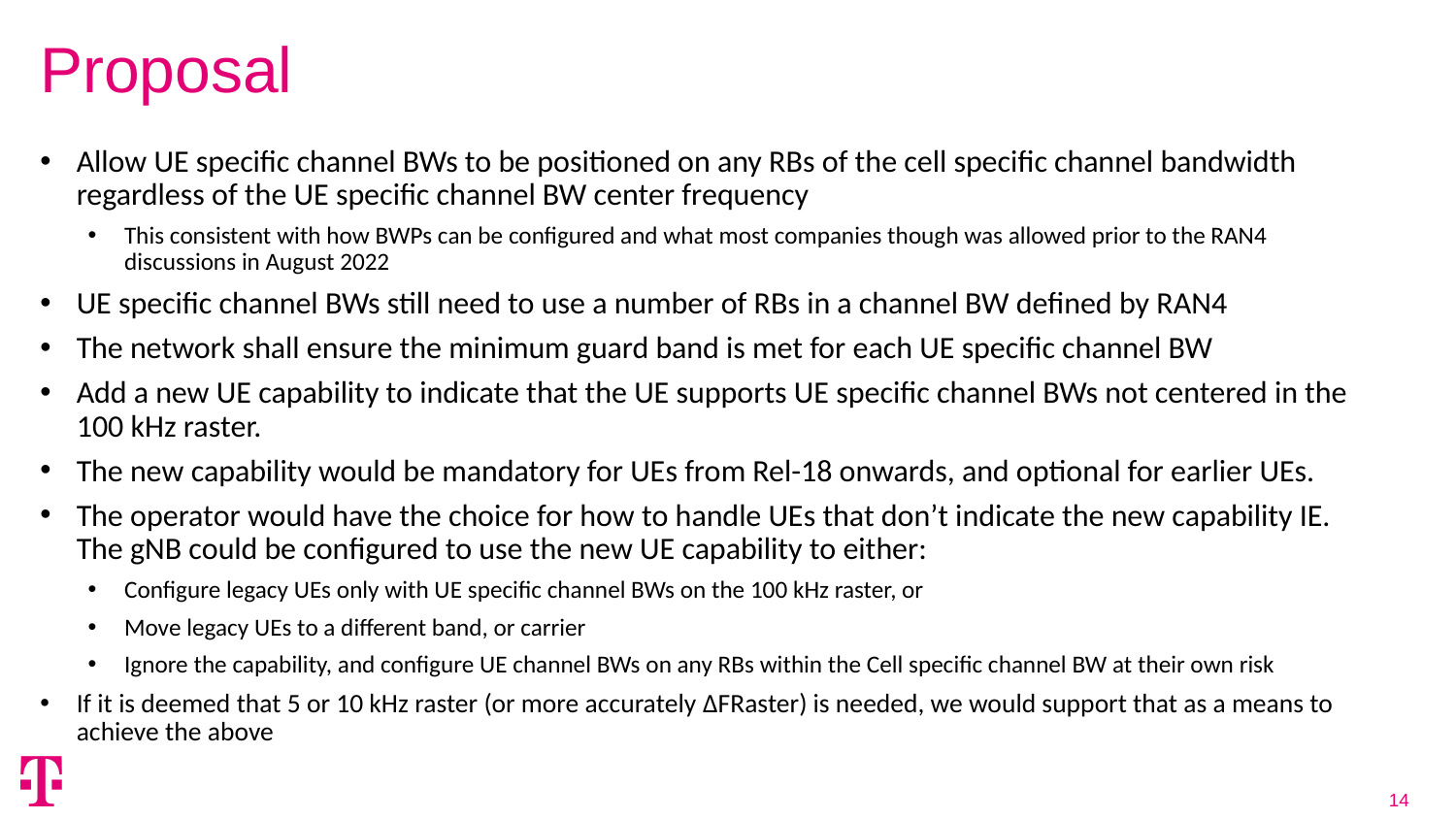

# Proposal
Allow UE specific channel BWs to be positioned on any RBs of the cell specific channel bandwidth regardless of the UE specific channel BW center frequency
This consistent with how BWPs can be configured and what most companies though was allowed prior to the RAN4 discussions in August 2022
UE specific channel BWs still need to use a number of RBs in a channel BW defined by RAN4
The network shall ensure the minimum guard band is met for each UE specific channel BW
Add a new UE capability to indicate that the UE supports UE specific channel BWs not centered in the 100 kHz raster.
The new capability would be mandatory for UEs from Rel-18 onwards, and optional for earlier UEs.
The operator would have the choice for how to handle UEs that don’t indicate the new capability IE. The gNB could be configured to use the new UE capability to either:
Configure legacy UEs only with UE specific channel BWs on the 100 kHz raster, or
Move legacy UEs to a different band, or carrier
Ignore the capability, and configure UE channel BWs on any RBs within the Cell specific channel BW at their own risk
If it is deemed that 5 or 10 kHz raster (or more accurately ΔFRaster) is needed, we would support that as a means to achieve the above